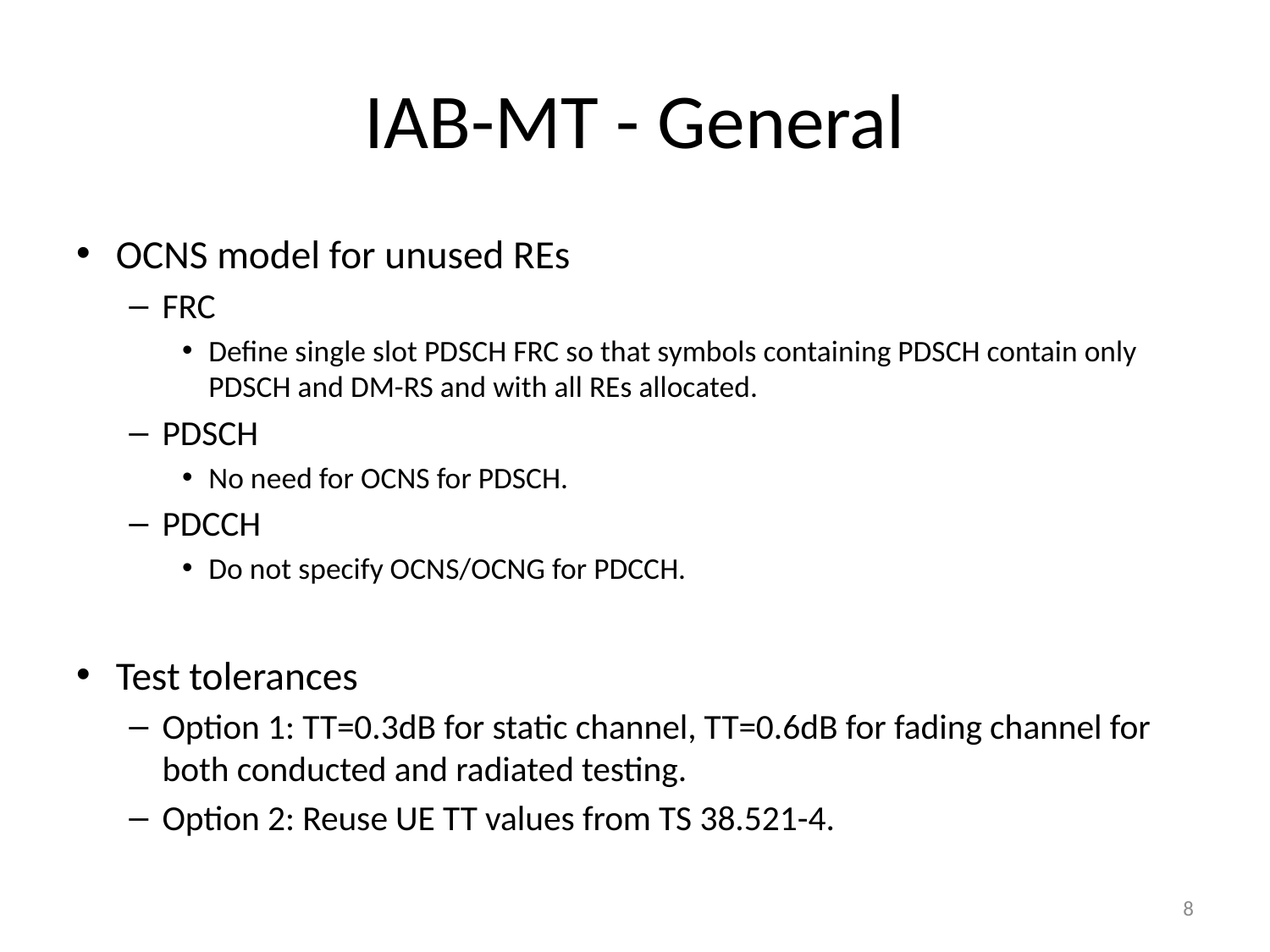

# IAB-MT - General
OCNS model for unused REs
FRC
Define single slot PDSCH FRC so that symbols containing PDSCH contain only PDSCH and DM-RS and with all REs allocated.
PDSCH
No need for OCNS for PDSCH.
PDCCH
Do not specify OCNS/OCNG for PDCCH.

Test tolerances
Option 1: TT=0.3dB for static channel, TT=0.6dB for fading channel for both conducted and radiated testing.
Option 2: Reuse UE TT values from TS 38.521-4.

8